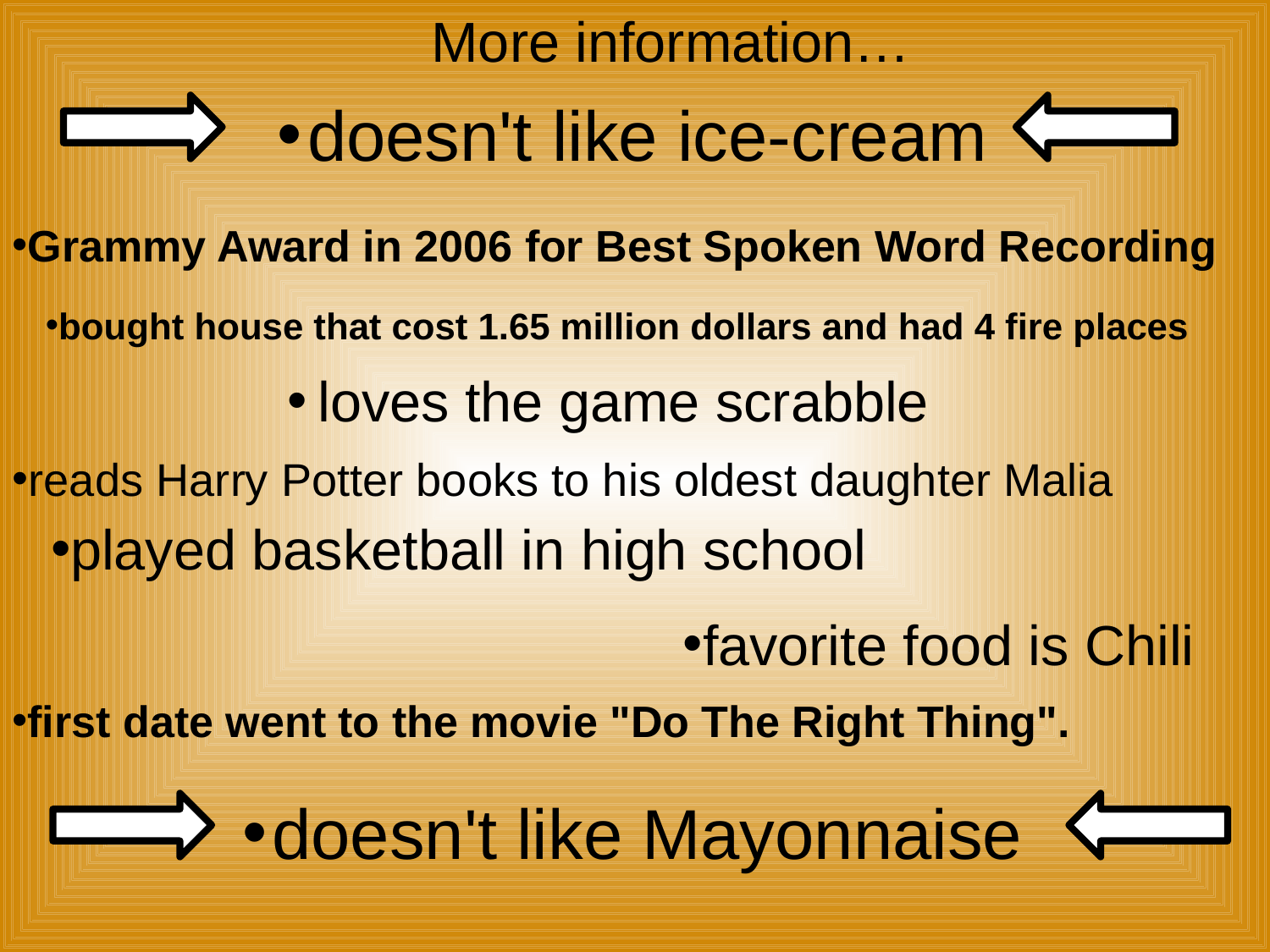

More information…
doesn't like ice-cream

Grammy Award in 2006 for Best Spoken Word Recording
bought house that cost 1.65 million dollars and had 4 fire places
loves the game scrabble
reads Harry Potter books to his oldest daughter Malia
played basketball in high school
favorite food is Chili
first date went to the movie "Do The Right Thing".
doesn't like Mayonnaise